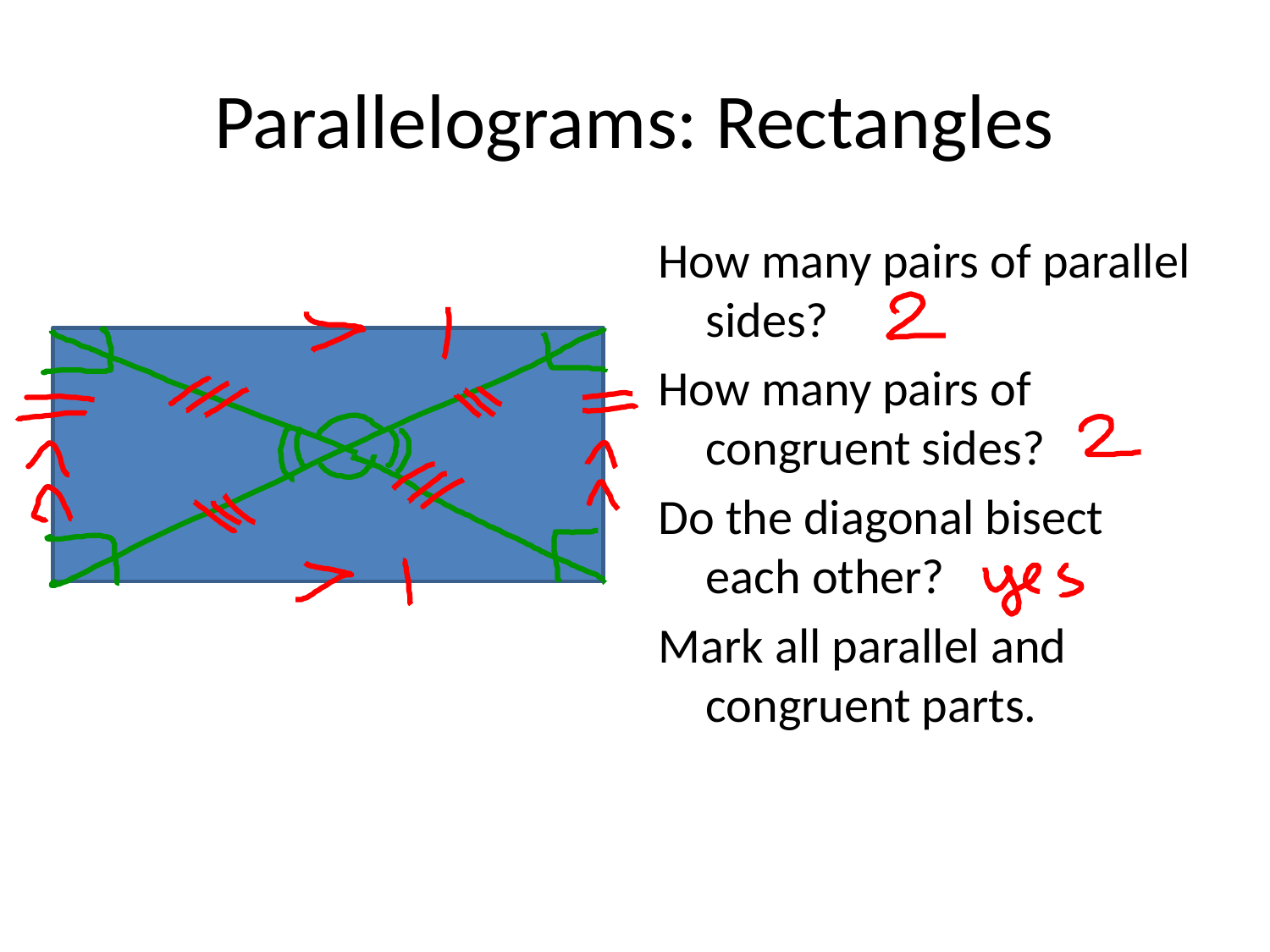

# Parallelograms: Rectangles
How many pairs of parallel sides?
How many pairs of congruent sides?
Do the diagonal bisect each other?
Mark all parallel and congruent parts.